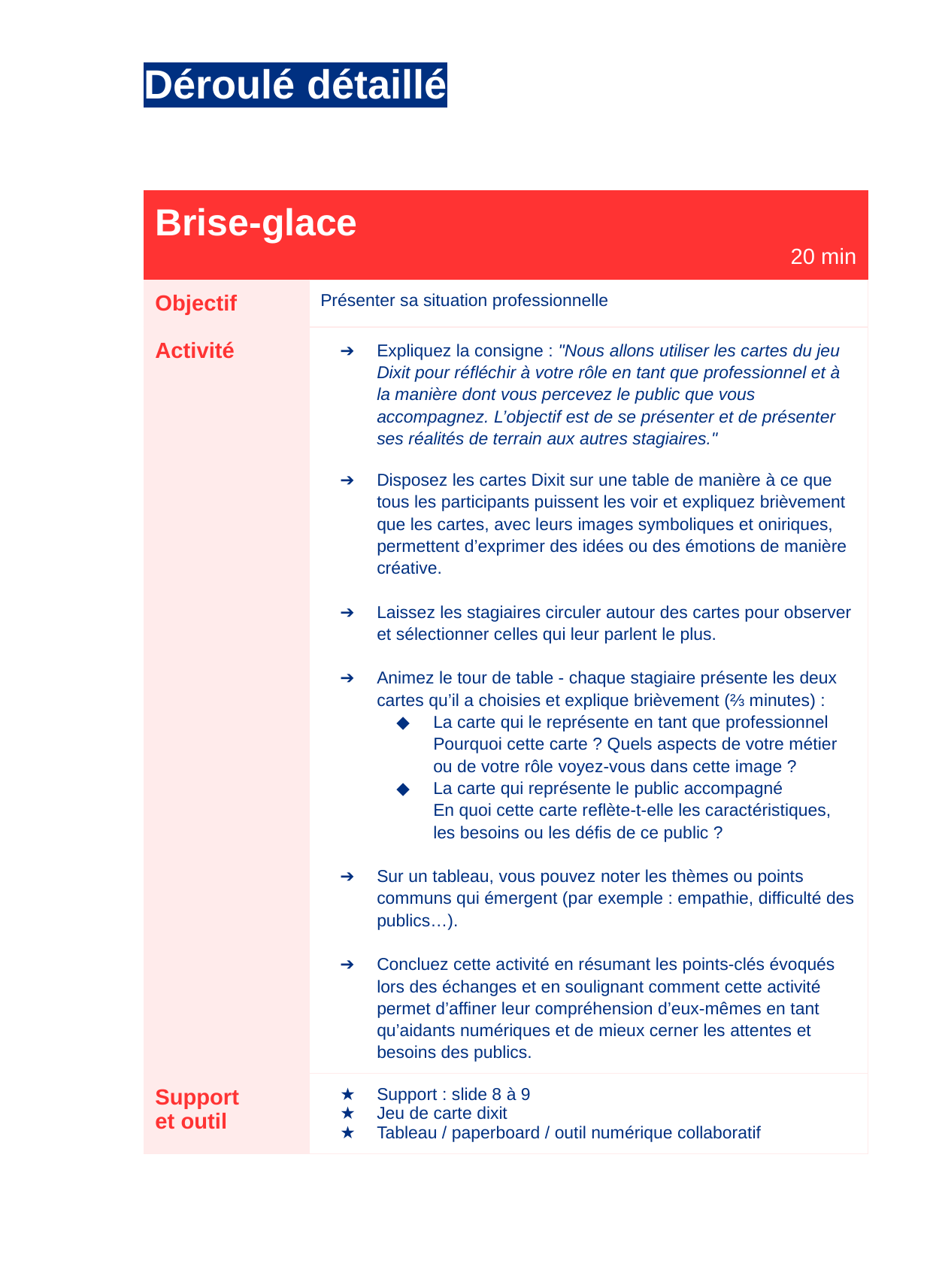

Déroulé détaillé
| Brise-glace 20 min |  |
| --- | --- |
| Objectif | Présenter sa situation professionnelle |
| Activité | Expliquez la consigne : "Nous allons utiliser les cartes du jeu Dixit pour réfléchir à votre rôle en tant que professionnel et à la manière dont vous percevez le public que vous accompagnez. L’objectif est de se présenter et de présenter ses réalités de terrain aux autres stagiaires." Disposez les cartes Dixit sur une table de manière à ce que tous les participants puissent les voir et expliquez brièvement que les cartes, avec leurs images symboliques et oniriques, permettent d’exprimer des idées ou des émotions de manière créative. Laissez les stagiaires circuler autour des cartes pour observer et sélectionner celles qui leur parlent le plus. Animez le tour de table - chaque stagiaire présente les deux cartes qu’il a choisies et explique brièvement (⅔ minutes) : La carte qui le représente en tant que professionnel Pourquoi cette carte ? Quels aspects de votre métier ou de votre rôle voyez-vous dans cette image ? La carte qui représente le public accompagné En quoi cette carte reflète-t-elle les caractéristiques, les besoins ou les défis de ce public ? Sur un tableau, vous pouvez noter les thèmes ou points communs qui émergent (par exemple : empathie, difficulté des publics…). Concluez cette activité en résumant les points-clés évoqués lors des échanges et en soulignant comment cette activité permet d’affiner leur compréhension d’eux-mêmes en tant qu’aidants numériques et de mieux cerner les attentes et besoins des publics. |
| Support et outil | Support : slide 8 à 9 Jeu de carte dixit Tableau / paperboard / outil numérique collaboratif |